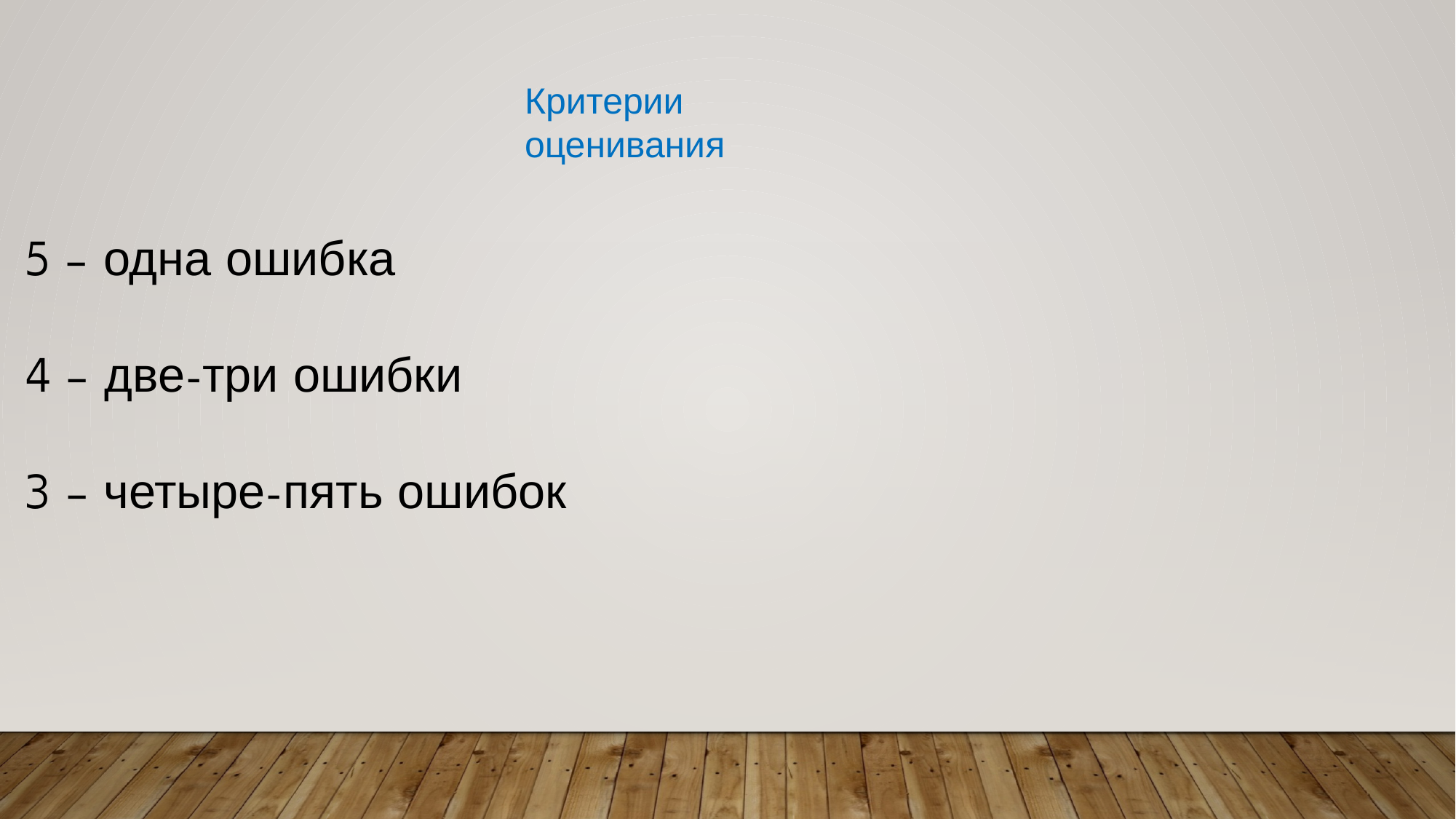

Критерии оценивания
5 – одна ошибка

4 – две-три ошибки

3 – четыре-пять ошибок